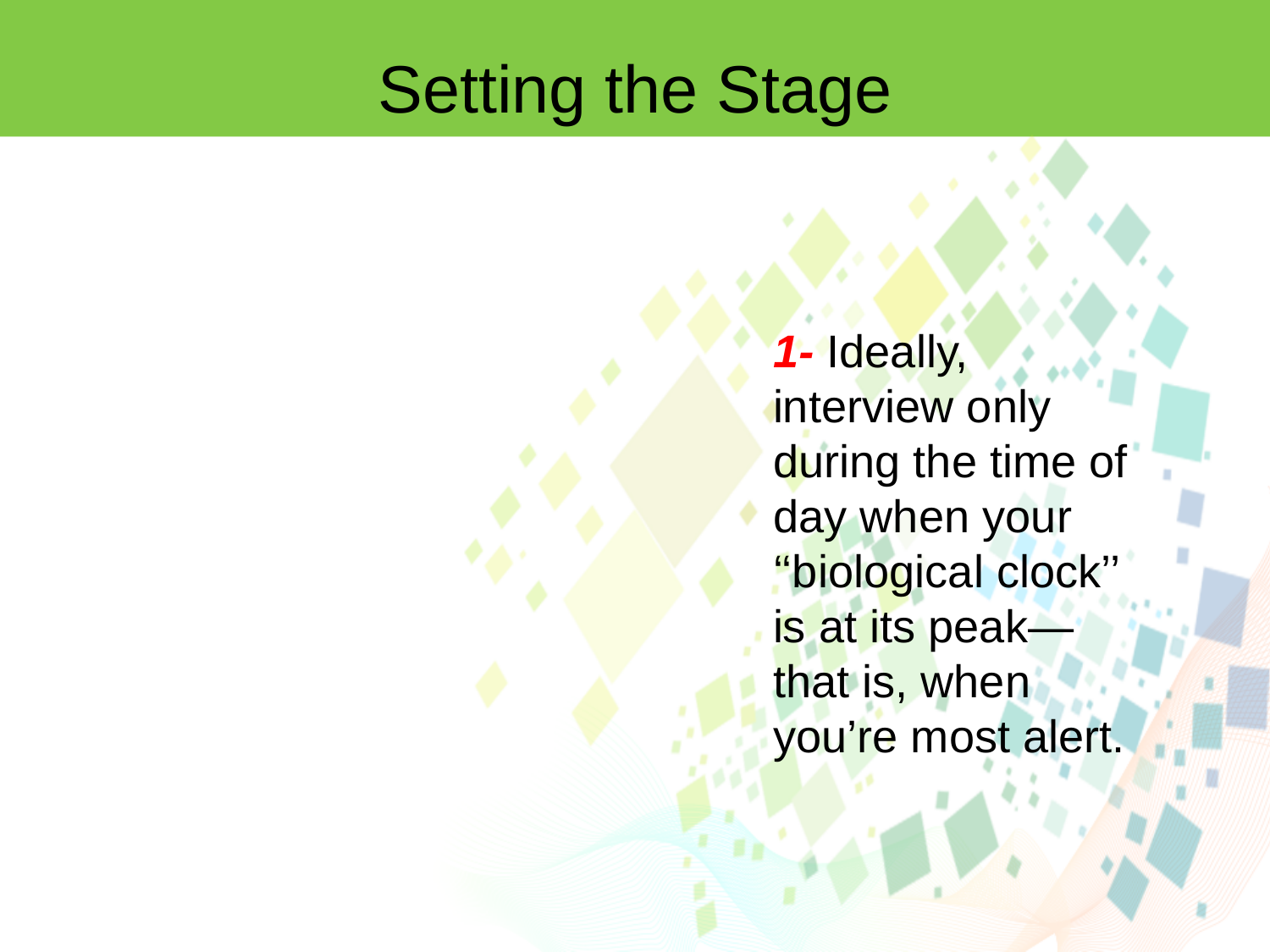

Setting the Stage
1- Ideally, interview only during the time of day when your ‘‘biological clock’’ is at its peak—
that is, when you’re most alert.